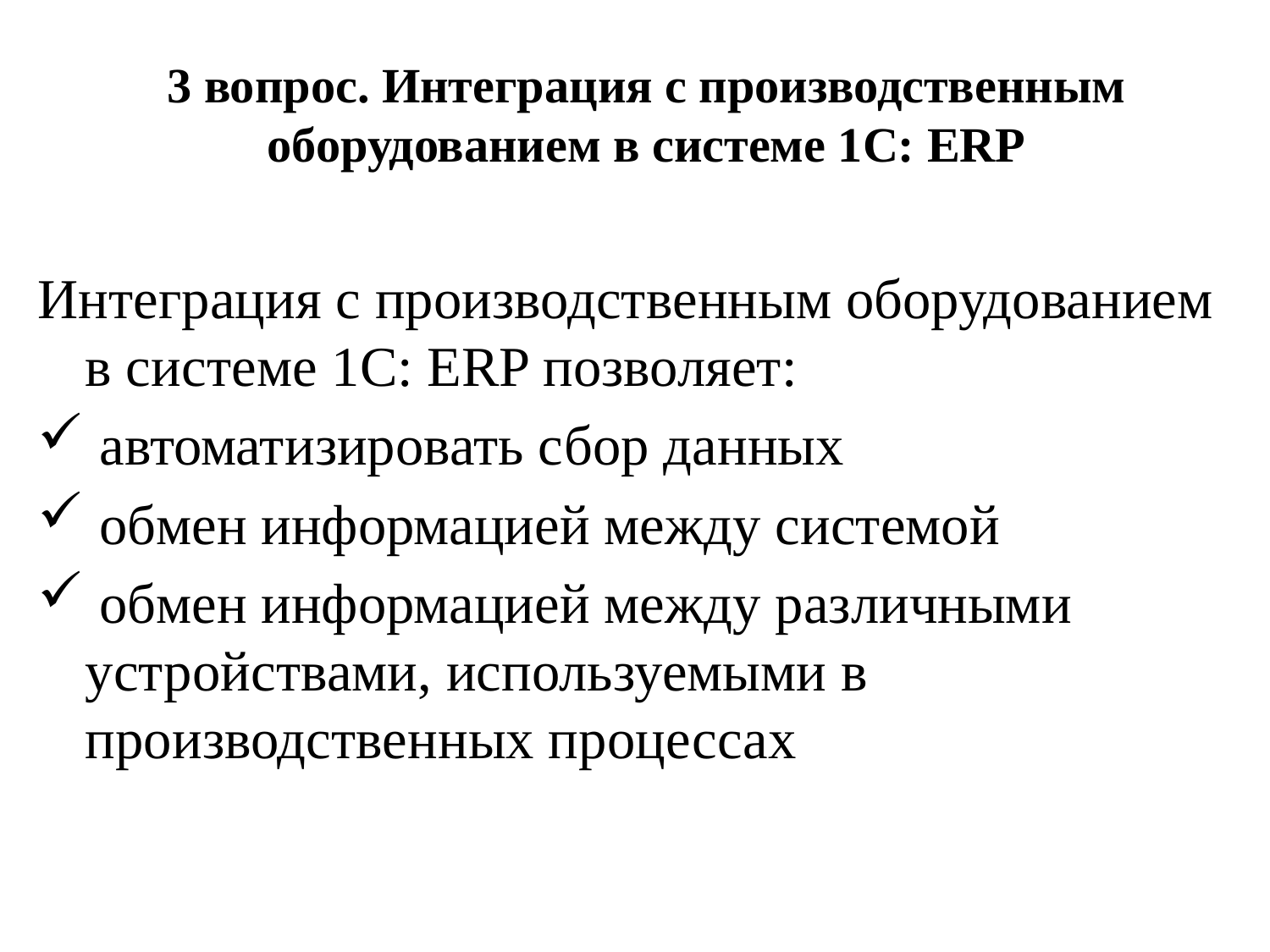

# 3 вопрос. Интеграция с производственным оборудованием в системе 1С: ERP
Интеграция с производственным оборудованием в системе 1С: ERP позволяет:
 автоматизировать сбор данных
 обмен информацией между системой
 обмен информацией между различными устройствами, используемыми в производственных процессах